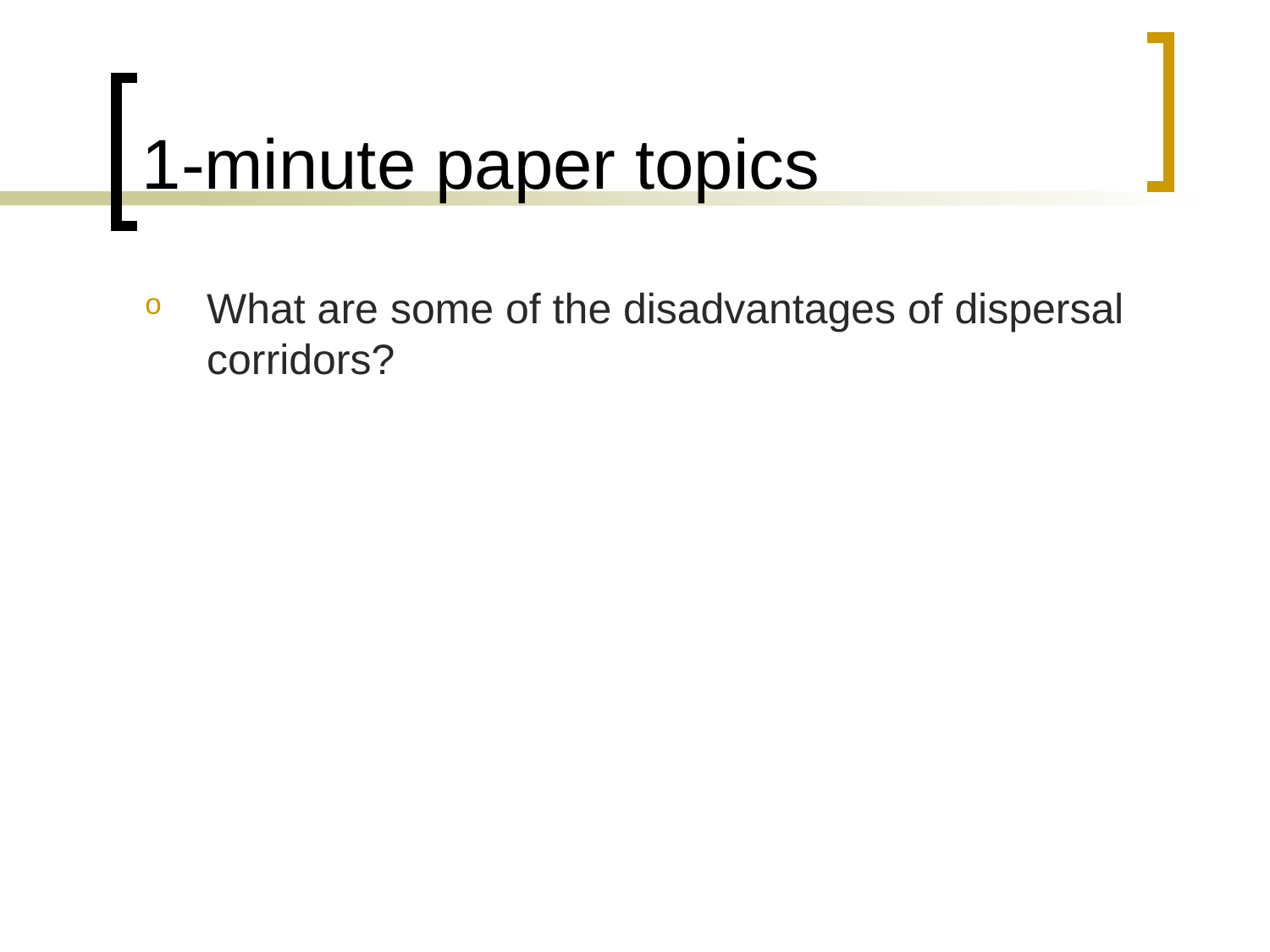

# 1-minute paper topics
What are some of the disadvantages of dispersal corridors?